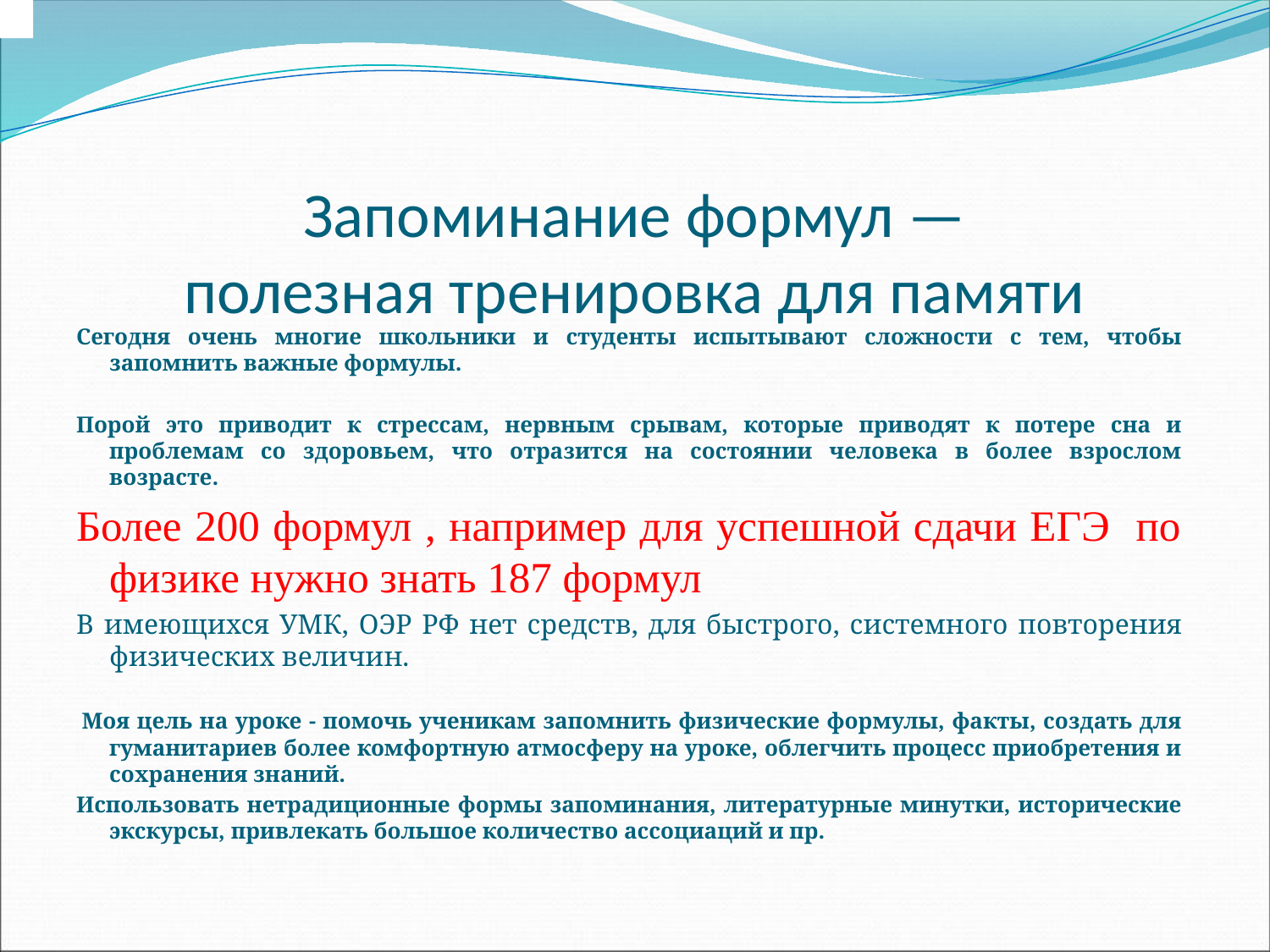

# Запоминание формул — полезная тренировка для памяти
Сегодня очень многие школьники и студенты испытывают сложности с тем, чтобы запомнить важные формулы.

Порой это приводит к стрессам, нервным срывам, которые приводят к потере сна и проблемам со здоровьем, что отразится на состоянии человека в более взрослом возрасте.
Более 200 формул , например для успешной сдачи ЕГЭ  по физике нужно знать 187 формул
В имеющихся УМК, ОЭР РФ нет средств, для быстрого, системного повторения физических величин.

 Моя цель на уроке - помочь ученикам запомнить физические формулы, факты, создать для гуманитариев более комфортную атмосферу на уроке, облегчить процесс приобретения и сохранения знаний.
Использовать нетрадиционные формы запоминания, литературные минутки, исторические экскурсы, привлекать большое количество ассоциаций и пр.